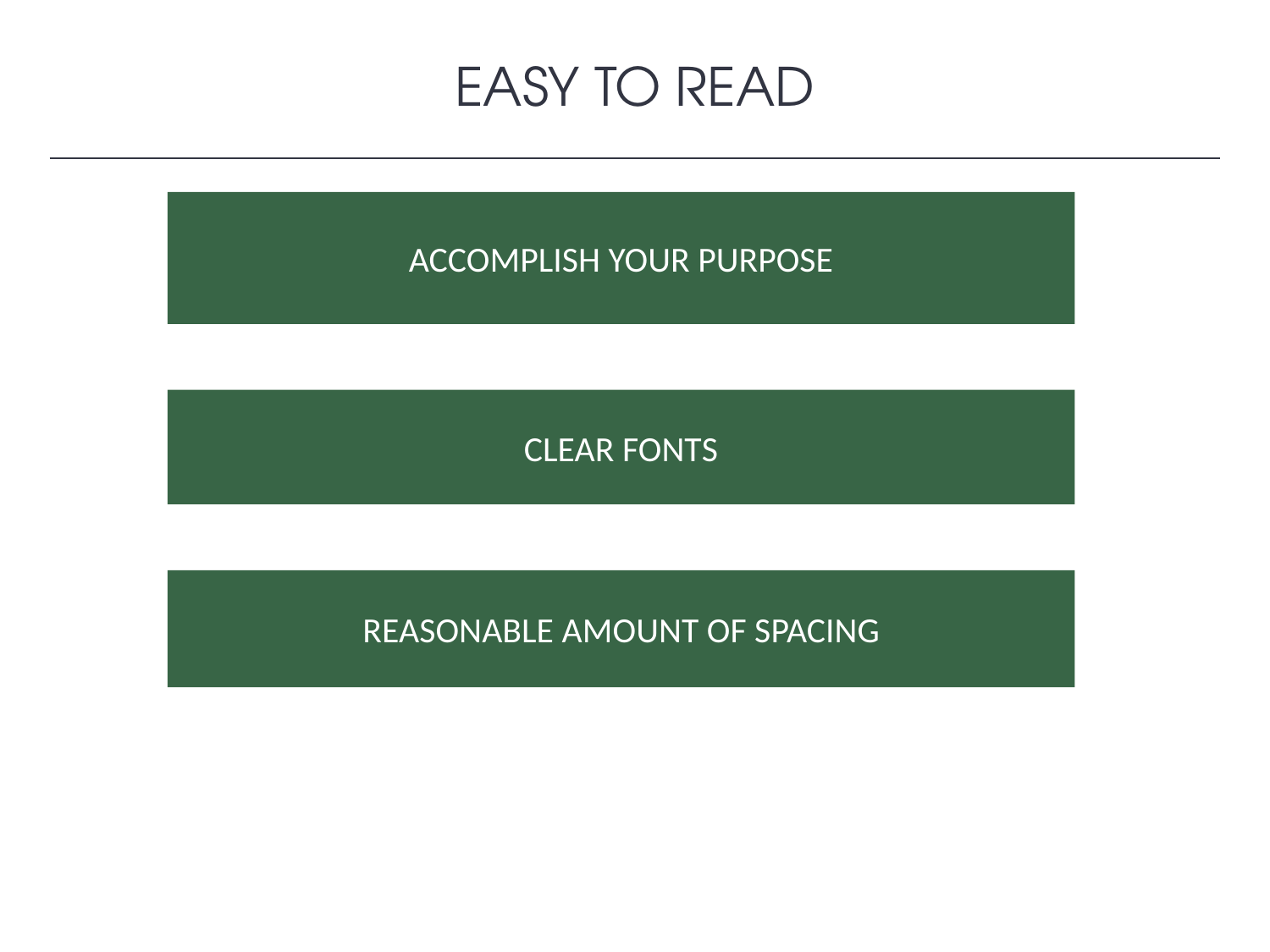

EASY TO READ
HAWKES LEARNING
ACCOMPLISH YOUR PURPOSE
CLEAR FONTS
REASONABLE AMOUNT OF SPACING